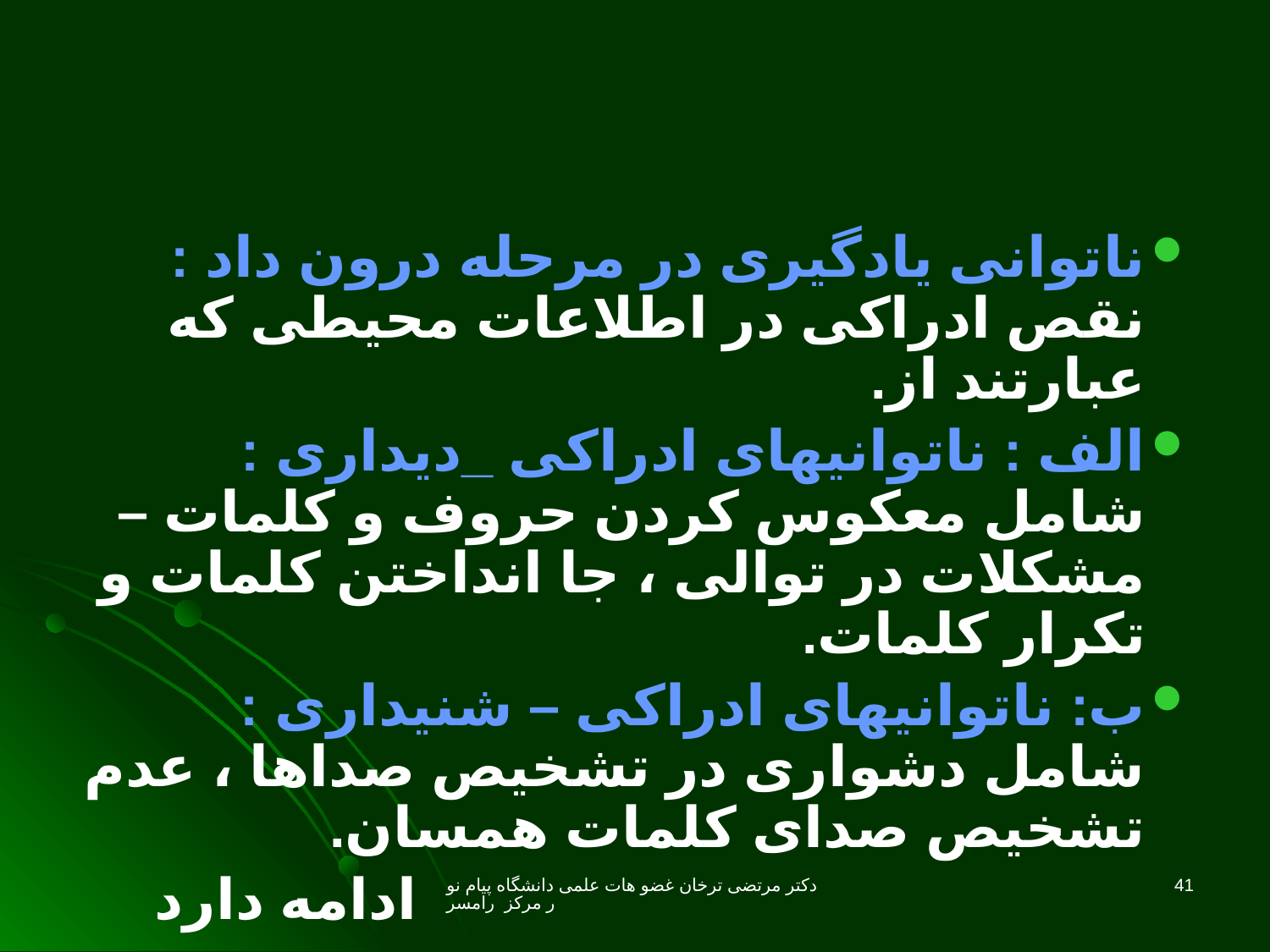

ناتوانی یادگیری در مرحله درون داد : نقص ادراکی در اطلاعات محیطی که عبارتند از.
الف : ناتوانیهای ادراکی _دیداری : شامل معکوس کردن حروف و کلمات – مشکلات در توالی ، جا انداختن کلمات و تکرار کلمات.
ب: ناتوانیهای ادراکی – شنیداری : شامل دشواری در تشخیص صداها ، عدم تشخیص صدای کلمات همسان.
ادامه دارد
دکتر مرتضی ترخان غضو هات علمی دانشگاه پیام نور مرکز رامسر
41